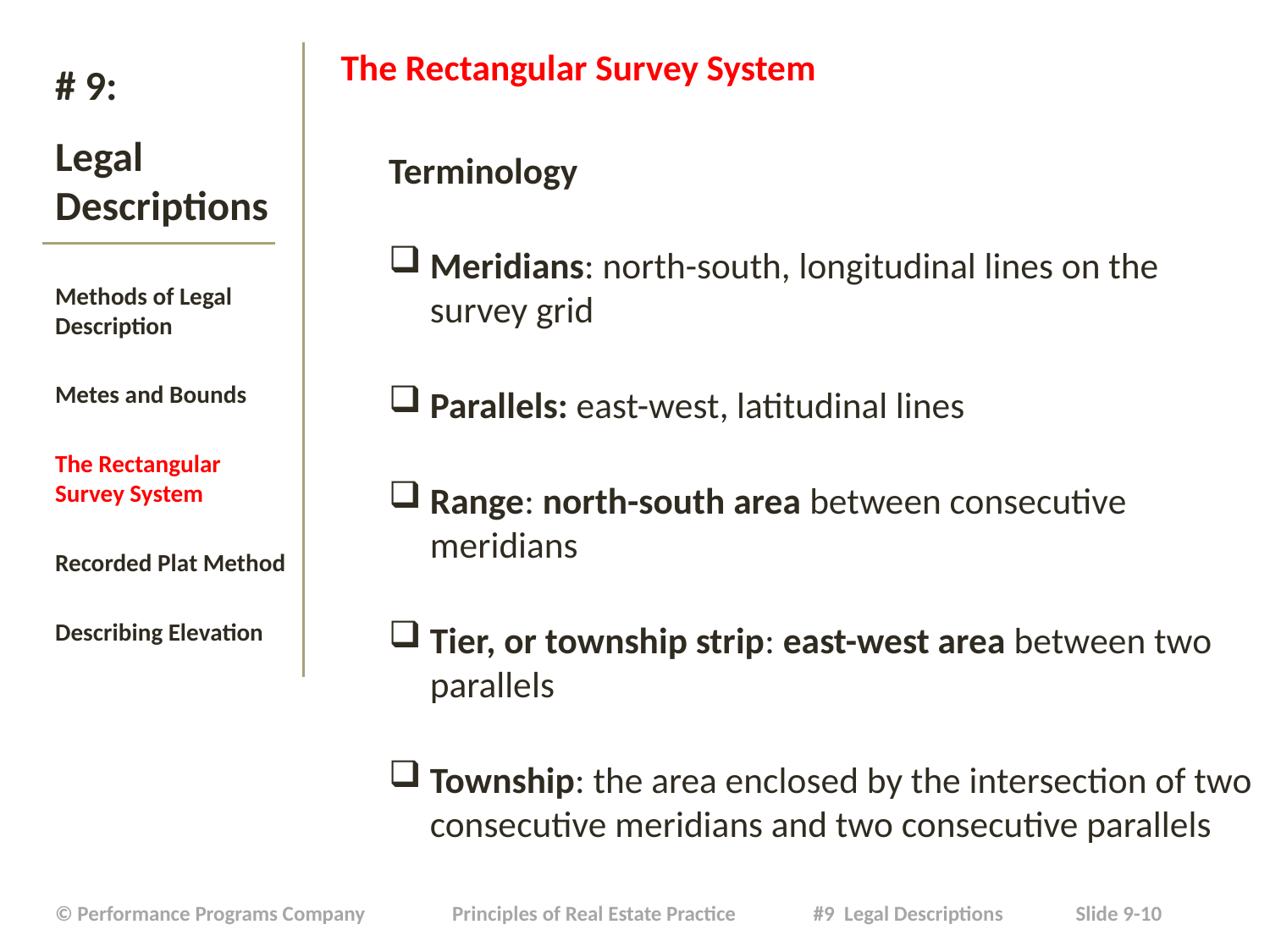

The Rectangular Survey System

Terminology
Meridians: north-south, longitudinal lines on the survey grid
Parallels: east-west, latitudinal lines
Range: north-south area between consecutive meridians
Tier, or township strip: east-west area between two parallels
Township: the area enclosed by the intersection of two consecutive meridians and two consecutive parallels

# # 9: Legal Descriptions

Methods of Legal Description

Metes and Bounds

The Rectangular Survey System

Recorded Plat Method

Describing Elevation

| © Performance Programs Company Principles of Real Estate Practice #9 Legal Descriptions Slide 9-10 |
| --- |